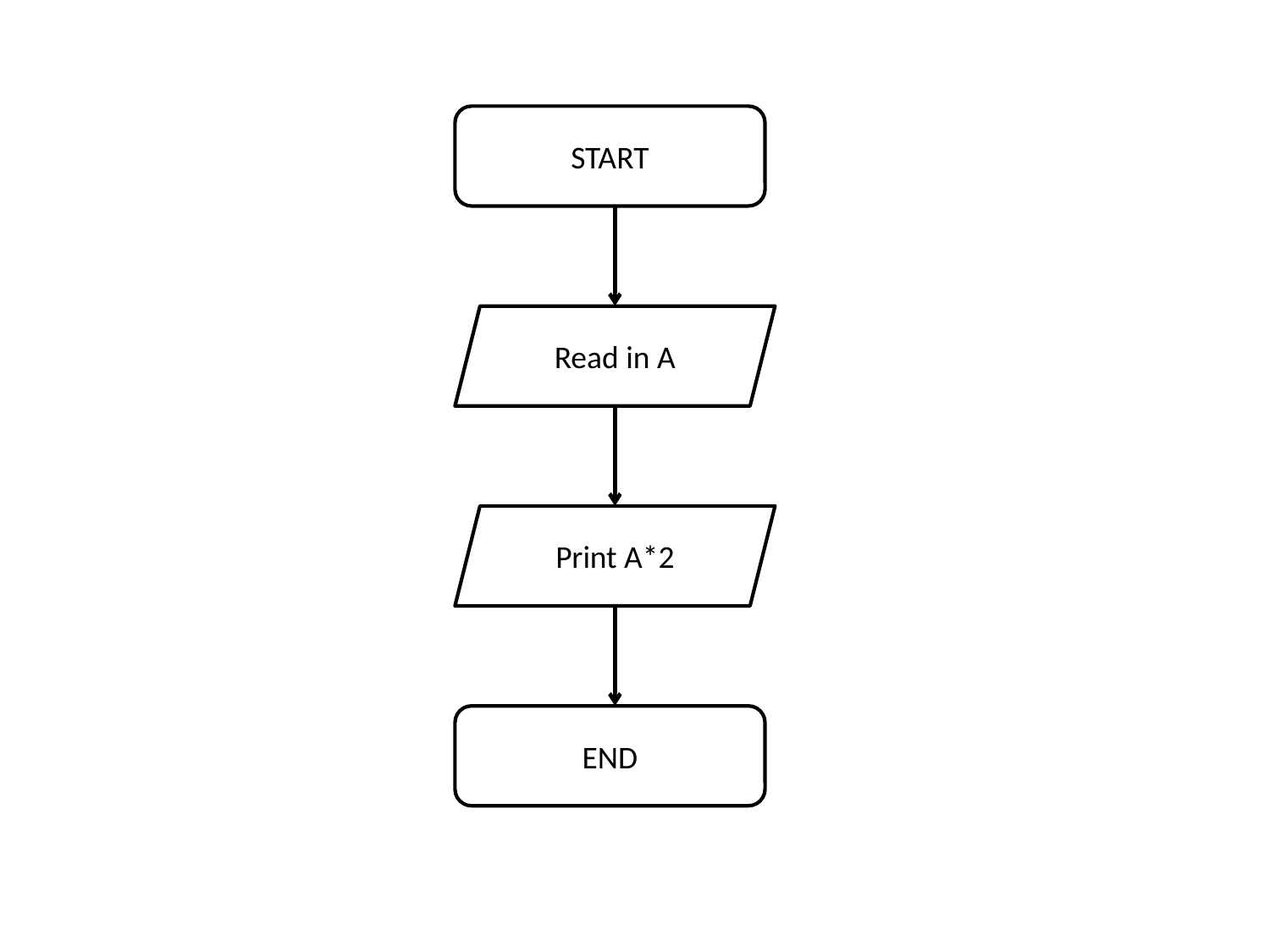

START
Read in A
Print A*2
END